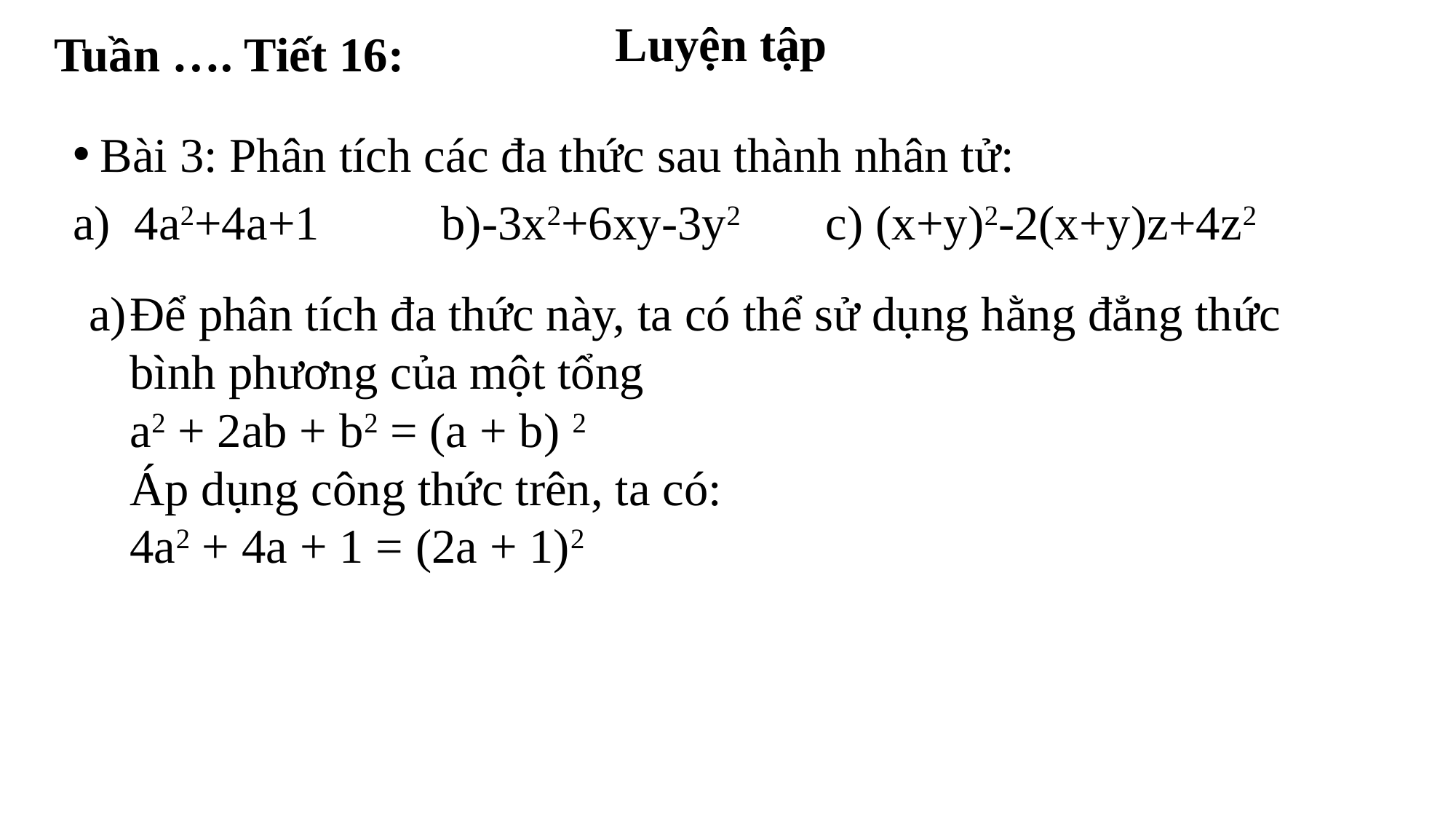

# Tuần …. Tiết 16:
Luyện tập
Bài 3: Phân tích các đa thức sau thành nhân tử:
4a2+4a+1          b)-3x2+6xy-3y2            c) (x+y)2-2(x+y)z+4z2

Để phân tích đa thức này, ta có thể sử dụng hằng đẳng thức bình phương của một tổng
a2 + 2ab + b2 = (a + b) 2
Áp dụng công thức trên, ta có:
4a2 + 4a + 1 = (2a + 1)2